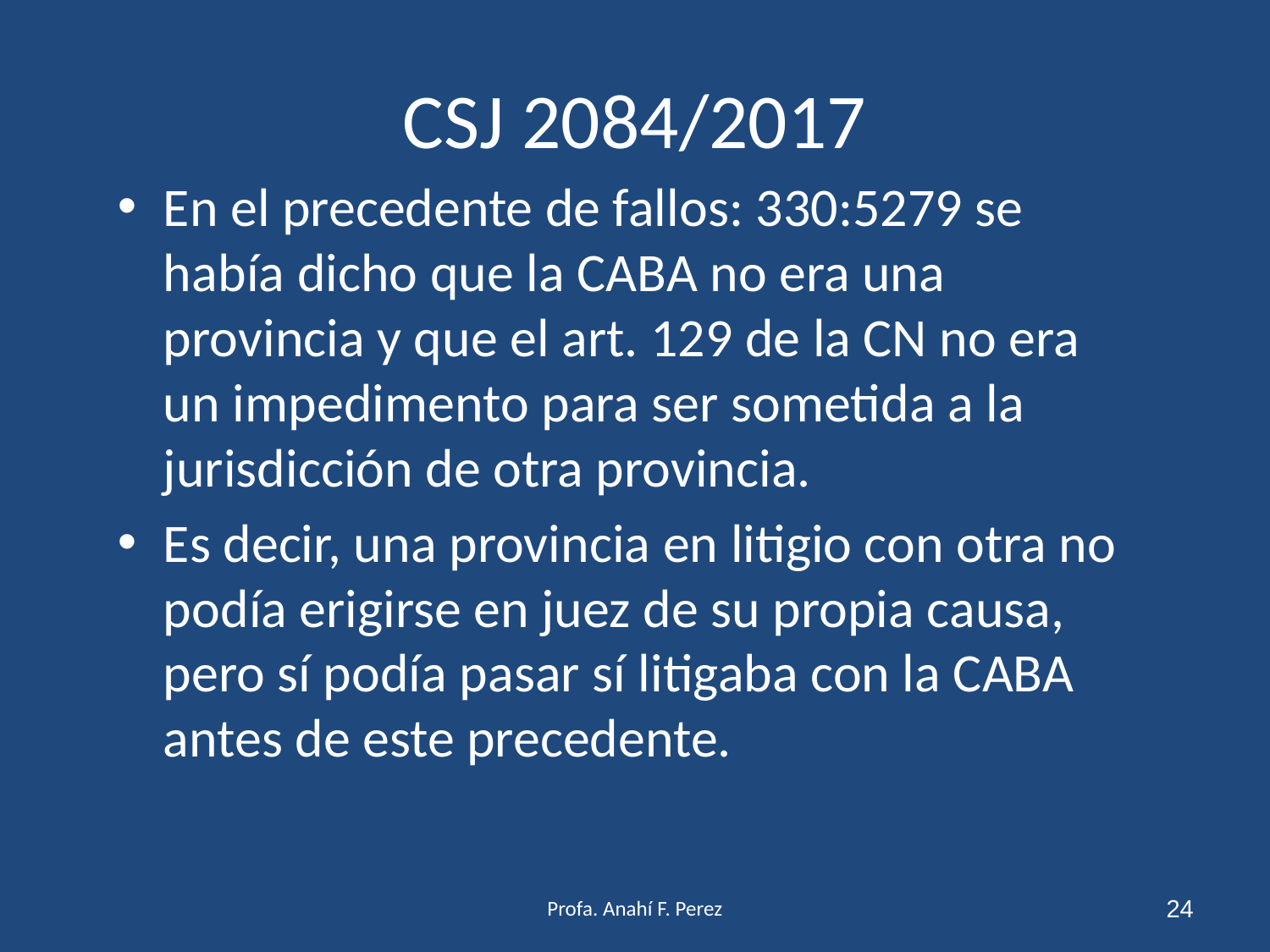

# CSJ 2084/2017
En el precedente de fallos: 330:5279 se había dicho que la CABA no era una provincia y que el art. 129 de la CN no era un impedimento para ser sometida a la jurisdicción de otra provincia.
Es decir, una provincia en litigio con otra no podía erigirse en juez de su propia causa, pero sí podía pasar sí litigaba con la CABA antes de este precedente.
Profa. Anahí F. Perez
24